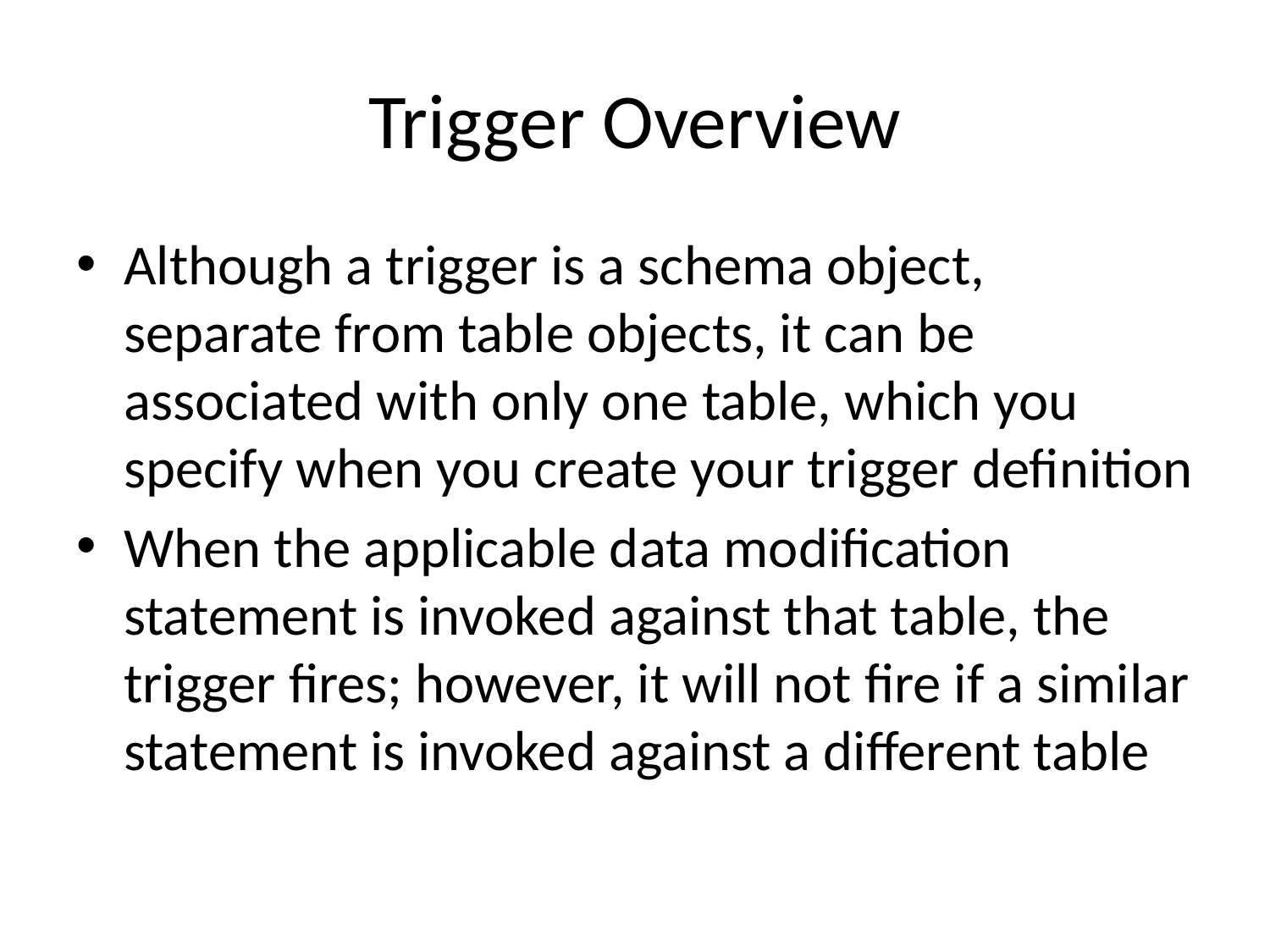

# Trigger Overview
Although a trigger is a schema object, separate from table objects, it can be associated with only one table, which you specify when you create your trigger definition
When the applicable data modification statement is invoked against that table, the trigger fires; however, it will not fire if a similar statement is invoked against a different table